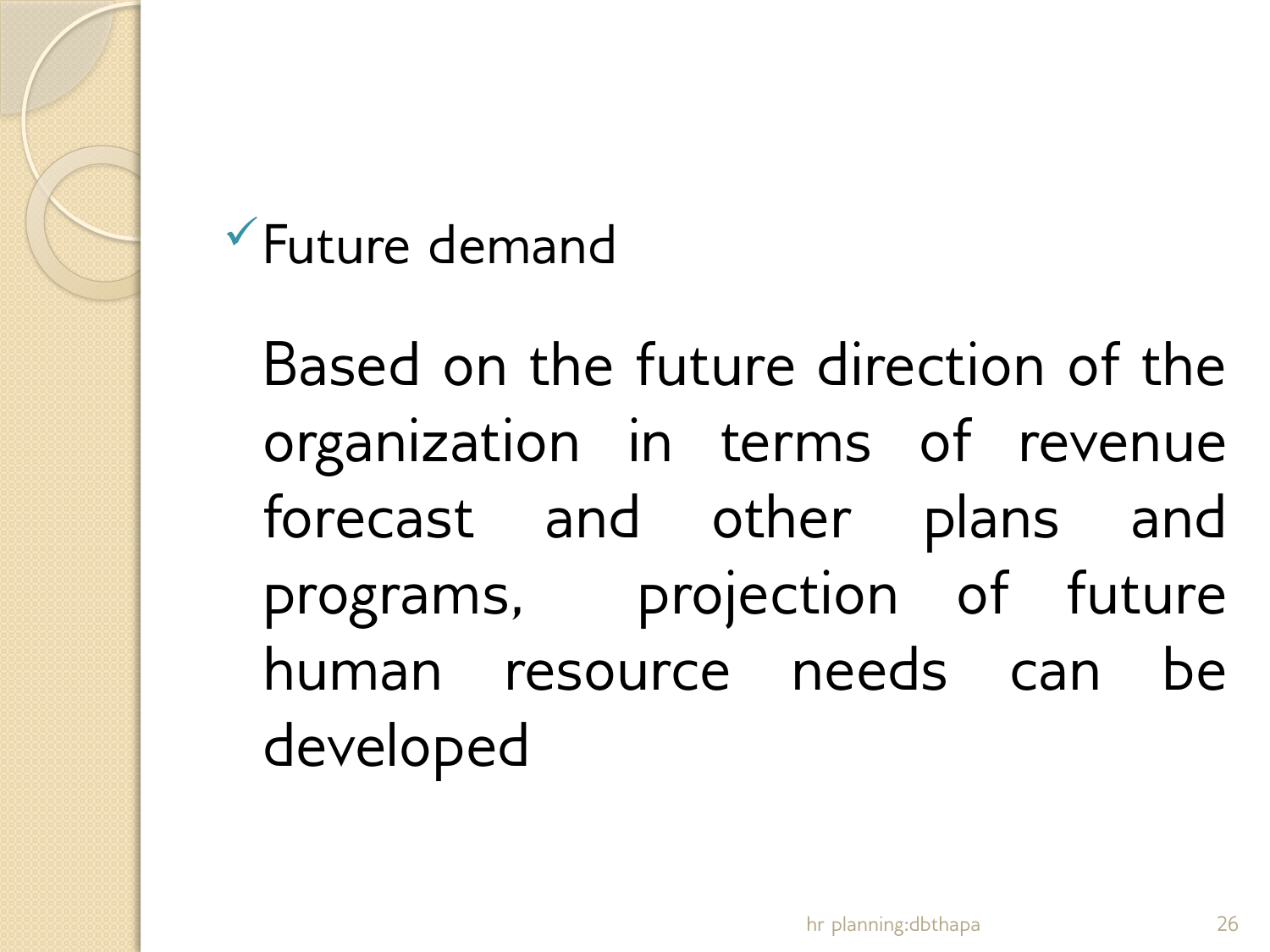

#
Future demand

	Based on the future direction of the organization in terms of revenue forecast and other plans and programs,  projection of future human resource needs can be developed

hr planning:dbthapa
26